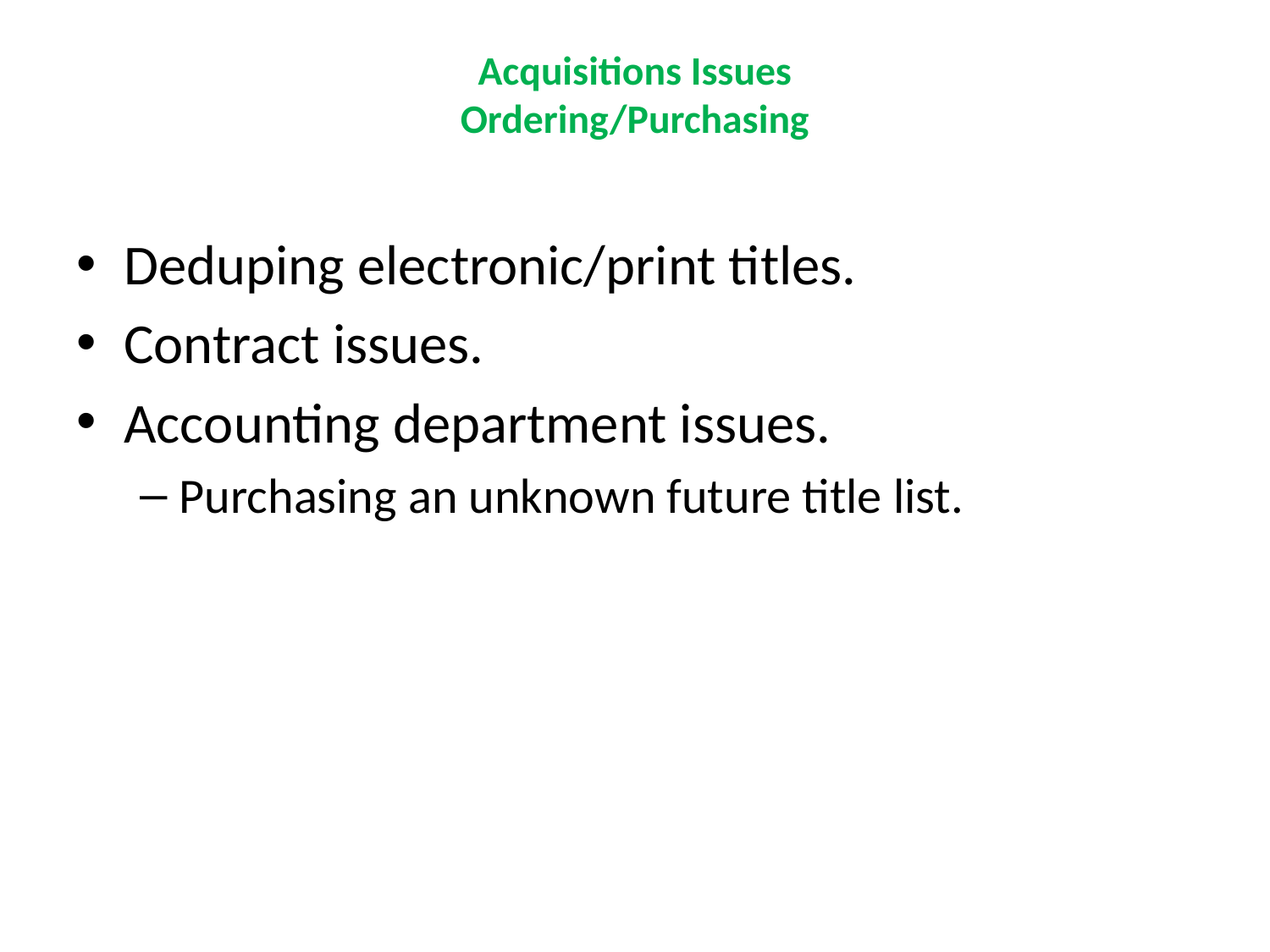

# Acquisitions Issues Ordering/Purchasing
Deduping electronic/print titles.
Contract issues.
Accounting department issues.
Purchasing an unknown future title list.